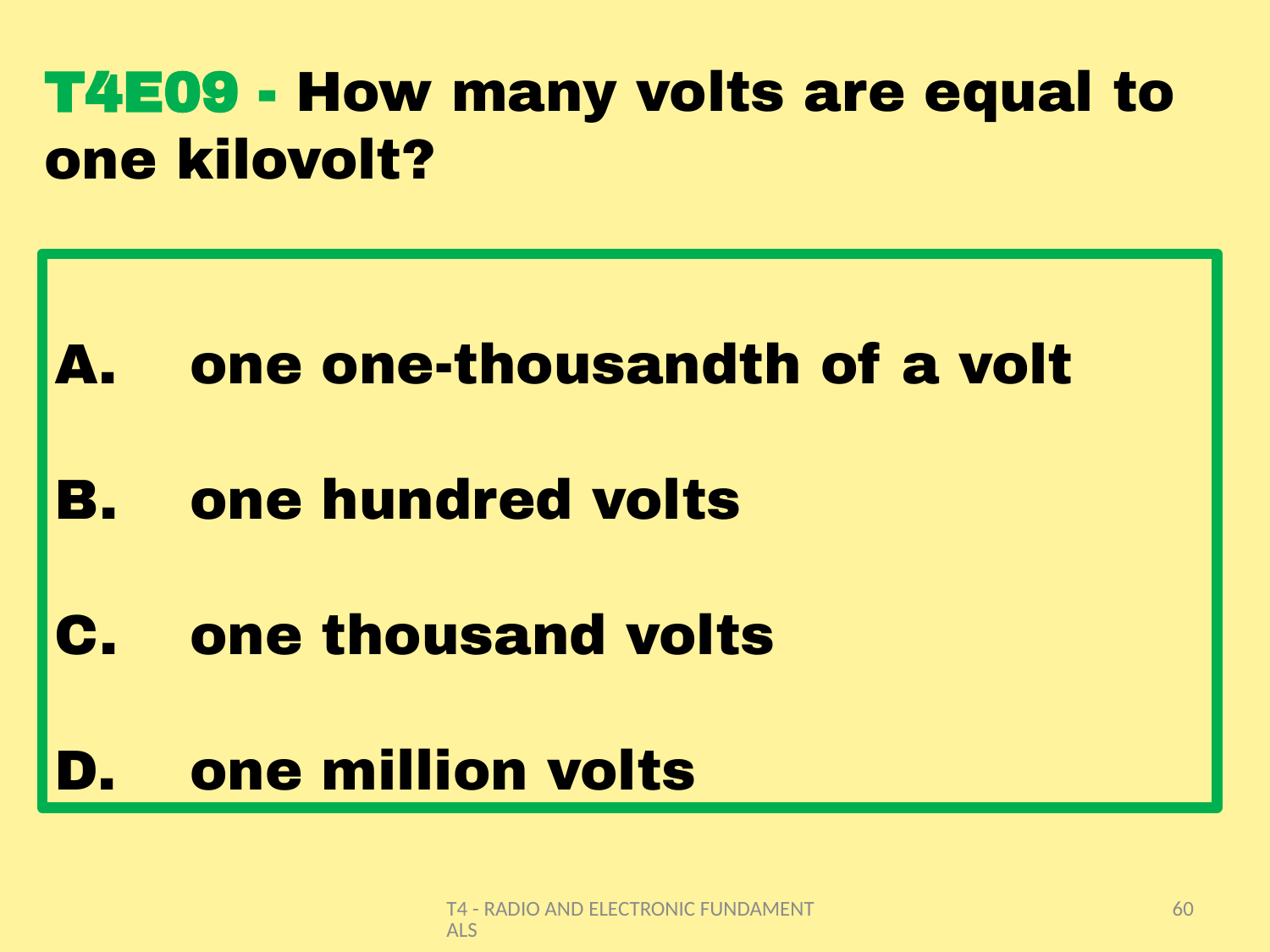

# T4E09 - How many volts are equal to one kilovolt?
one one-thousandth of a volt
one hundred volts
one thousand volts
one million volts
T4 - RADIO AND ELECTRONIC FUNDAMENTALS
60